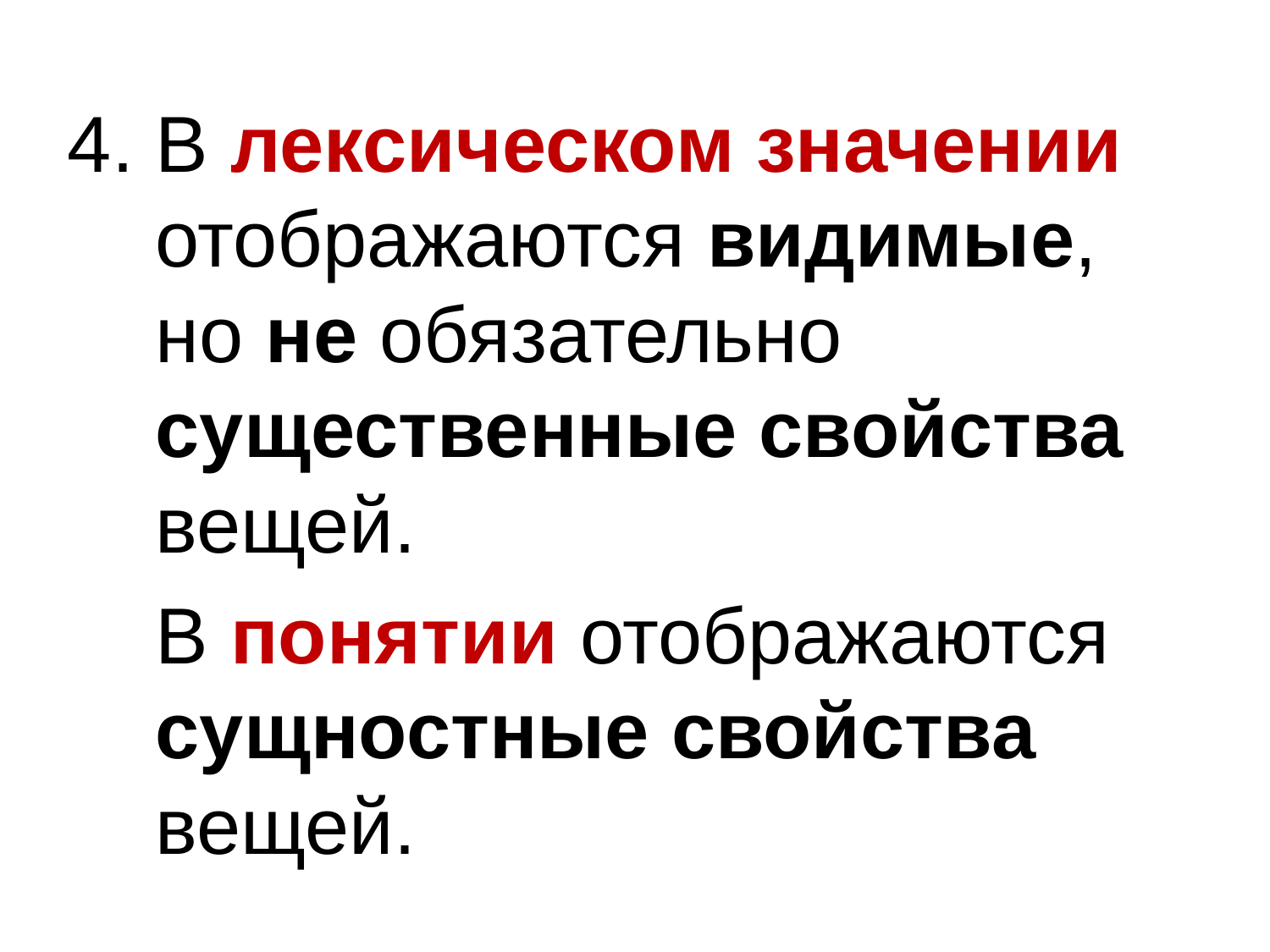

4. В лексическом значении отображаются видимые, но не обязательно существенные свойства вещей.
В понятии отображаются сущностные свойства вещей.